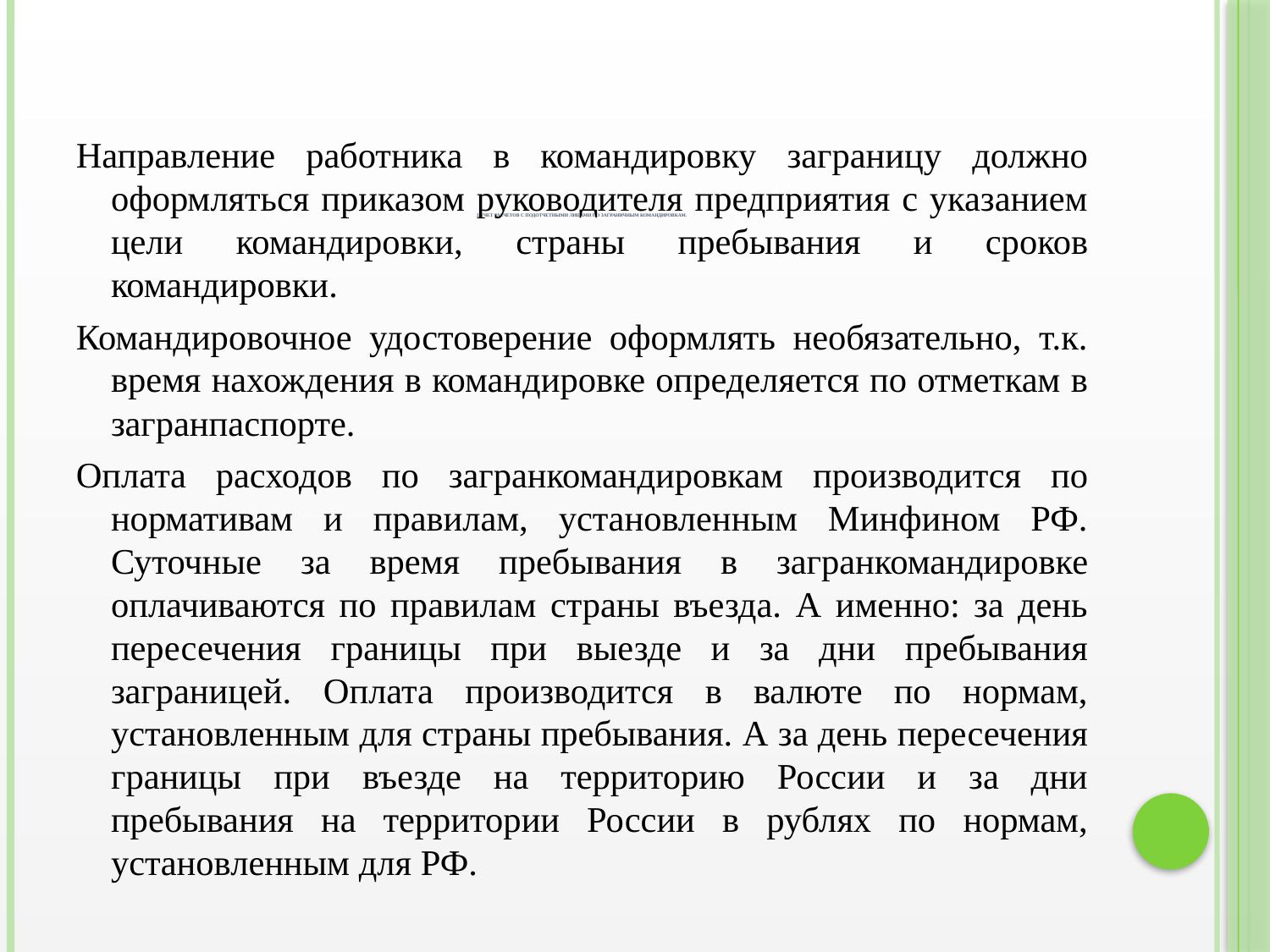

Направление работника в командировку заграницу должно оформляться приказом руководителя предприятия с указанием цели командировки, страны пребывания и сроков командировки.
Командировочное удостоверение оформлять необязательно, т.к. время нахождения в командировке определяется по отметкам в загранпаспорте.
Оплата расходов по загранкомандировкам производится по нормативам и правилам, установленным Минфином РФ. Суточные за время пребывания в загранкомандировке оплачиваются по правилам страны въезда. А именно: за день пересечения границы при выезде и за дни пребывания заграницей. Оплата производится в валюте по нормам, установленным для страны пребывания. А за день пересечения границы при въезде на территорию России и за дни пребывания на территории России в рублях по нормам, установленным для РФ.
# 2.Учет расчетов с подотчетными лицами по заграничным командировкам.